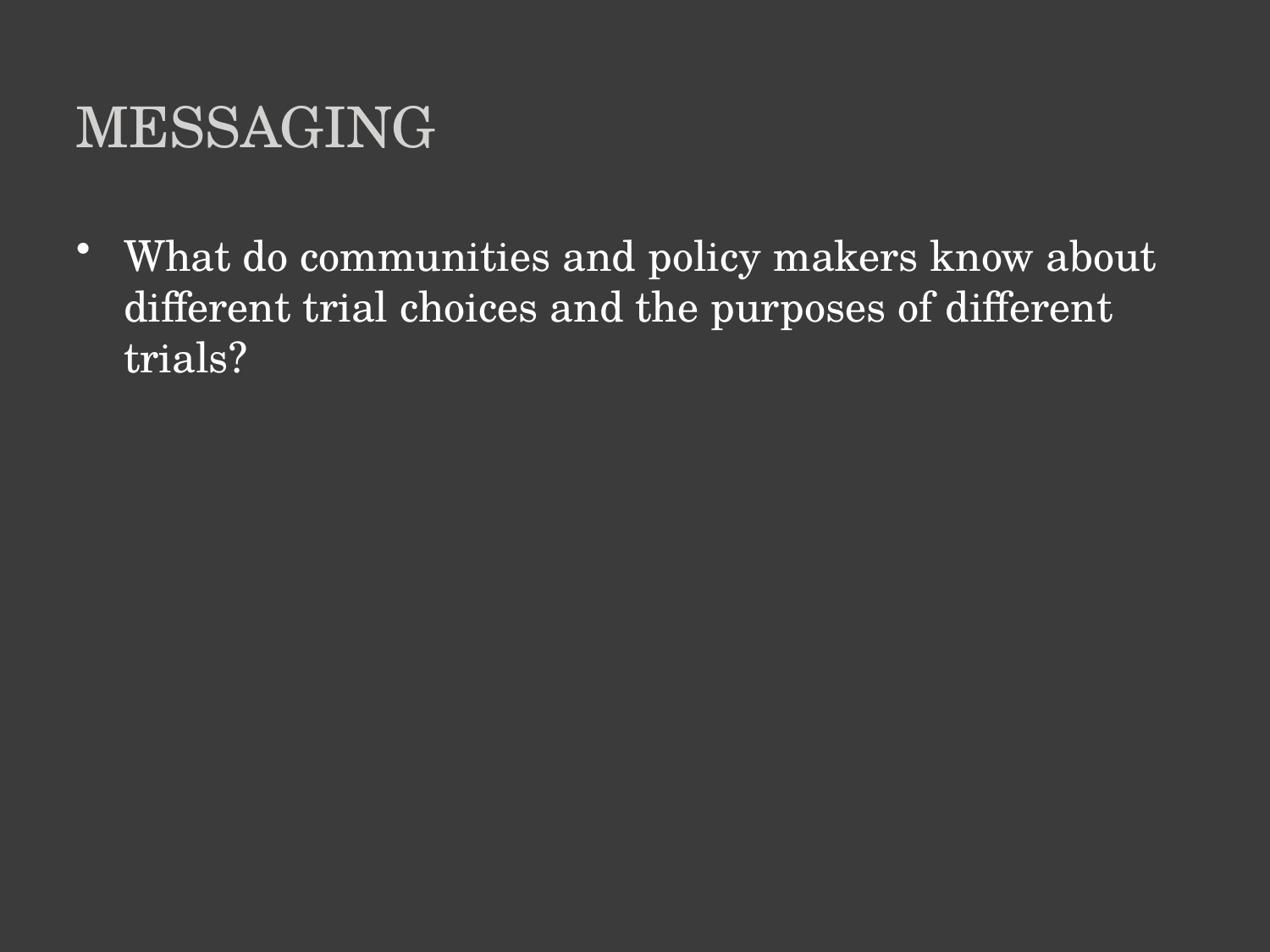

# messaging
What do communities and policy makers know about different trial choices and the purposes of different trials?